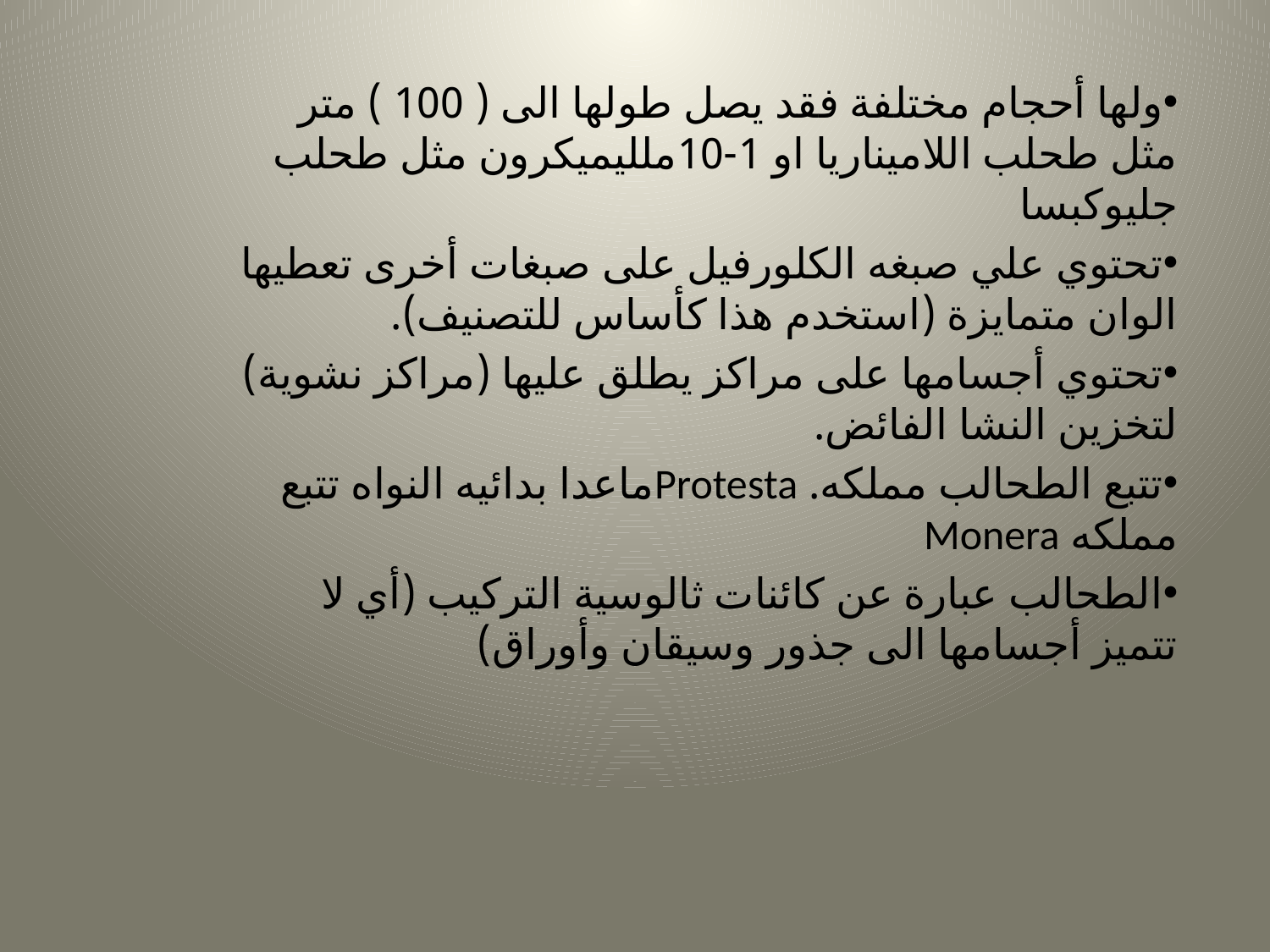

ولها أحجام مختلفة فقد یصل طولها الى ( 100 ) متر مثل طحلب اللامیناریا او 1-10ملليميكرون مثل طحلب جليوكبسا
تحتوي علي صبغه الكلورفيل على صبغات أخرى تعطیها الوان متمایزة (استخدم هذا كأساس للتصنیف).
تحتوي أجسامها على مراكز یطلق علیها (مراكز نشویة) لتخزین النشا الفائض.
تتبع الطحالب مملكه. Protestaماعدا بدائيه النواه تتبع مملكه Monera
الطحالب عبارة عن كائنات ثالوسیة التركیب (أي لا تتمیز أجسامها الى جذور وسیقان وأوراق)